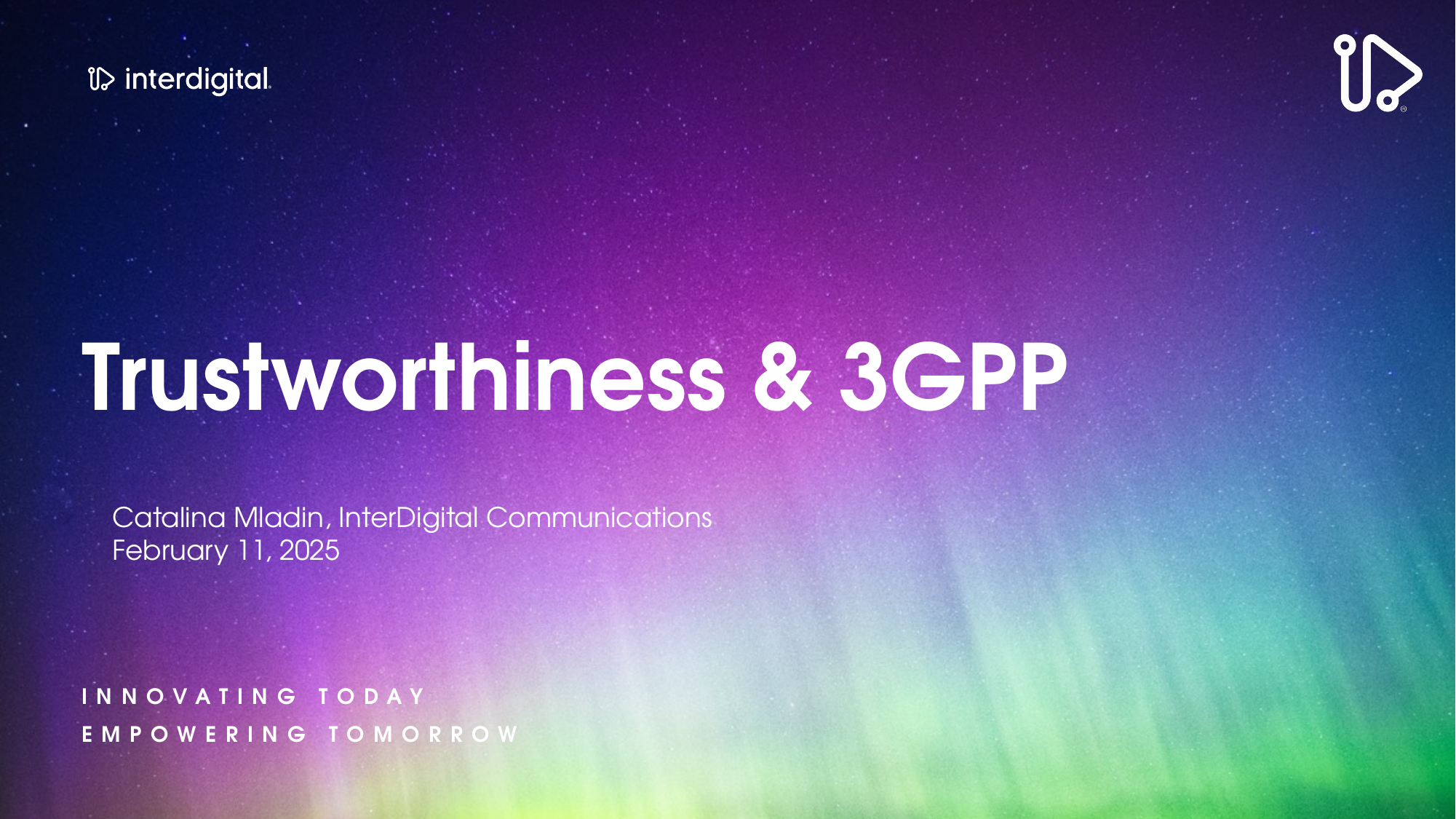

# Trustworthiness & 3GPP
Catalina Mladin, InterDigital Communications
February 11, 2025